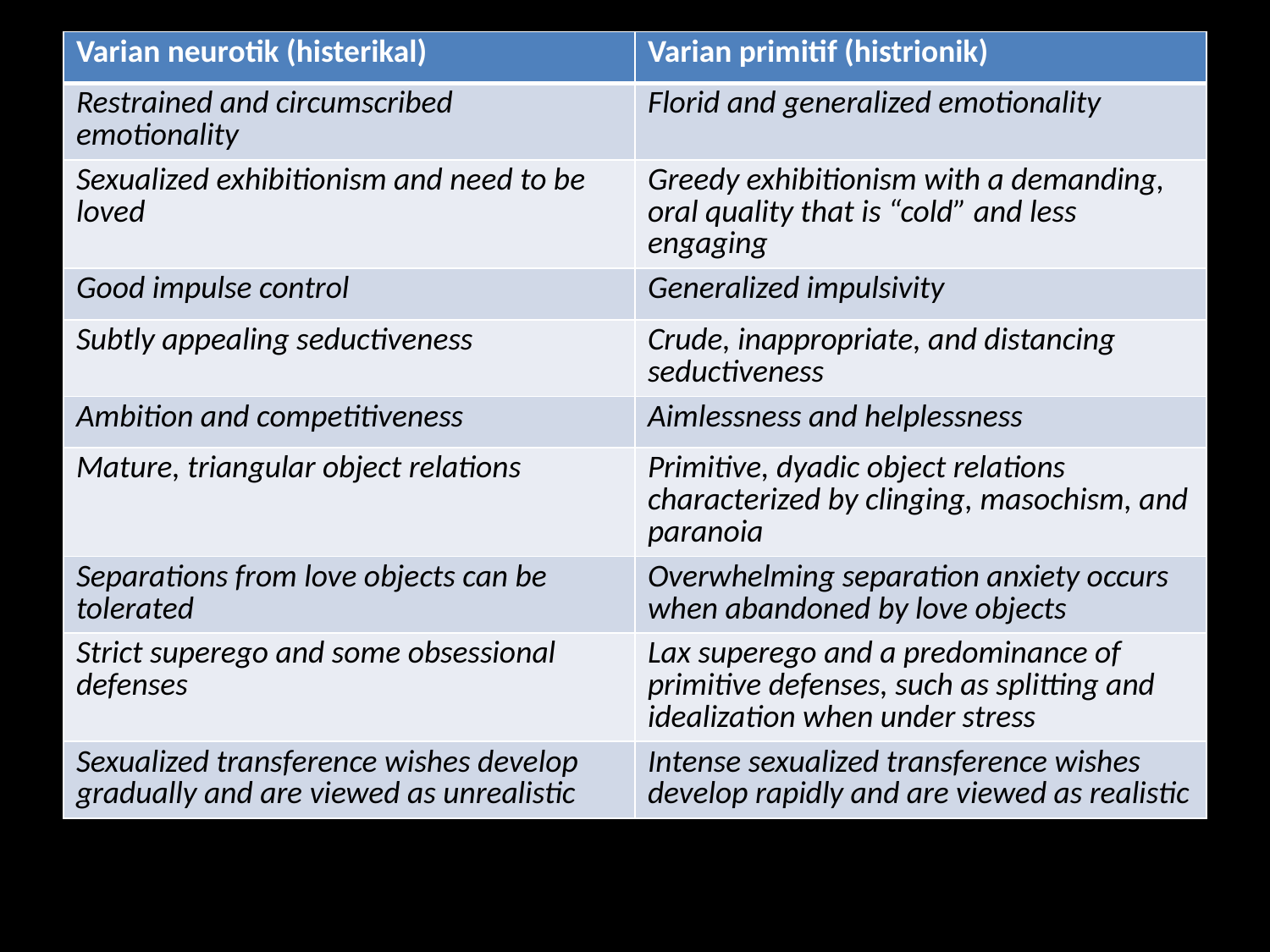

| Varian neurotik (histerikal) | Varian primitif (histrionik) |
| --- | --- |
| Restrained and circumscribed emotionality | Florid and generalized emotionality |
| Sexualized exhibitionism and need to be loved | Greedy exhibitionism with a demanding, oral quality that is “cold” and less engaging |
| Good impulse control | Generalized impulsivity |
| Subtly appealing seductiveness | Crude, inappropriate, and distancing seductiveness |
| Ambition and competitiveness | Aimlessness and helplessness |
| Mature, triangular object relations | Primitive, dyadic object relations characterized by clinging, masochism, and paranoia |
| Separations from love objects can be tolerated | Overwhelming separation anxiety occurs when abandoned by love objects |
| Strict superego and some obsessional defenses | Lax superego and a predominance of primitive defenses, such as splitting and idealization when under stress |
| Sexualized transference wishes develop gradually and are viewed as unrealistic | Intense sexualized transference wishes develop rapidly and are viewed as realistic |
#